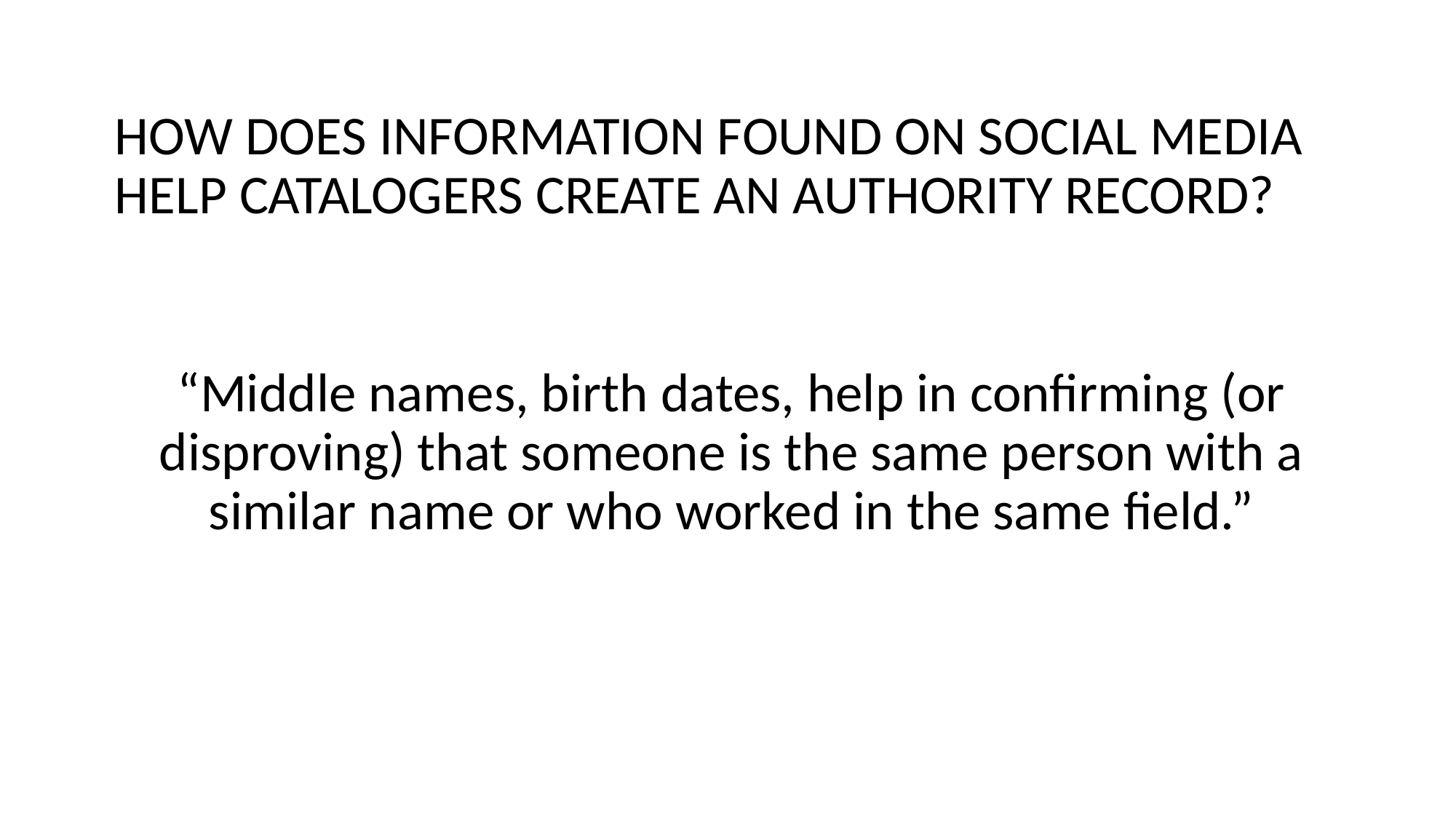

# HOW DOES INFORMATION FOUND ON SOCIAL MEDIA HELP CATALOGERS CREATE AN AUTHORITY RECORD?
“Middle names, birth dates, help in confirming (or disproving) that someone is the same person with a similar name or who worked in the same field.”